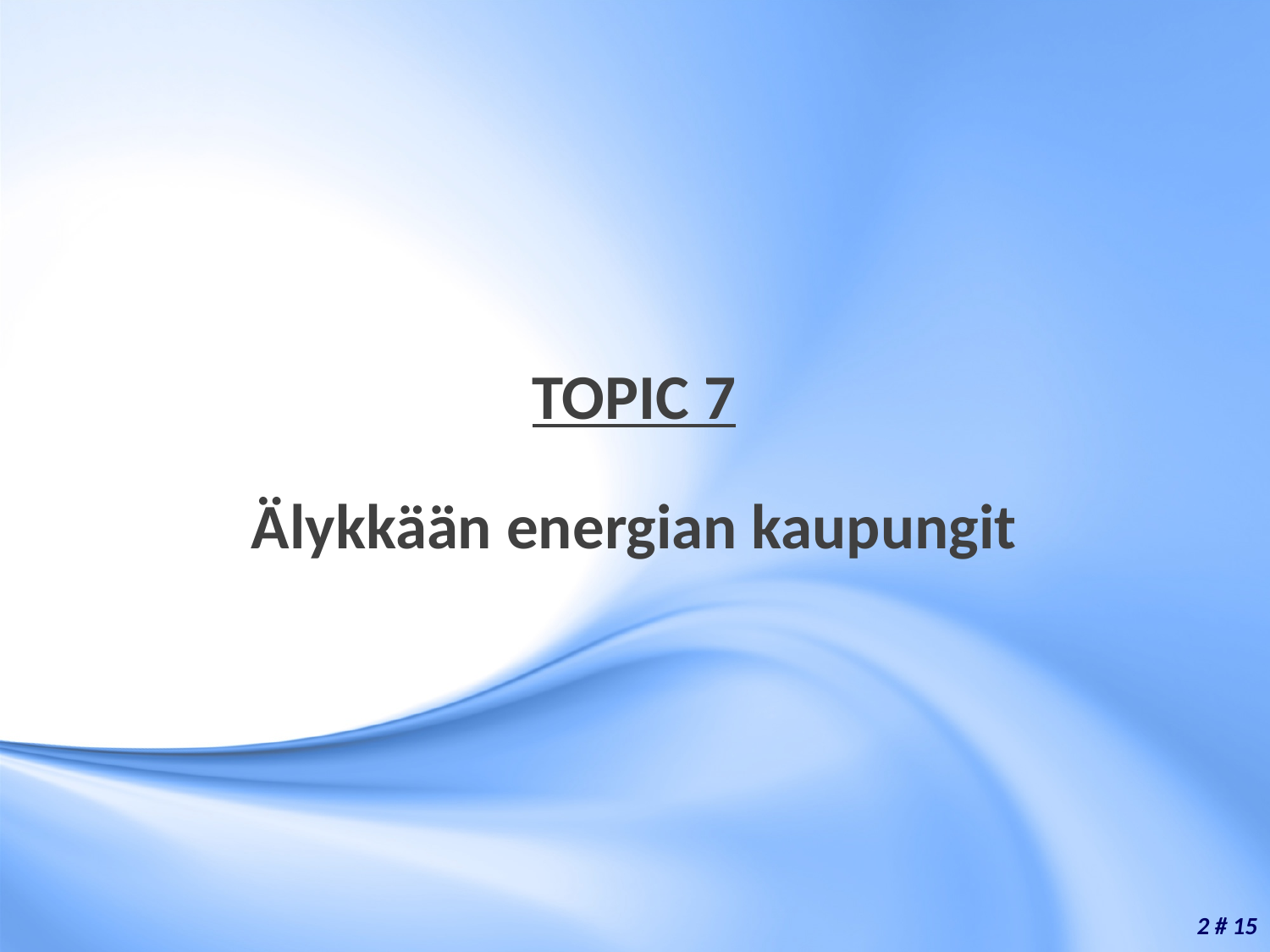

TOPIC 7
Älykkään energian kaupungit
2 # 15